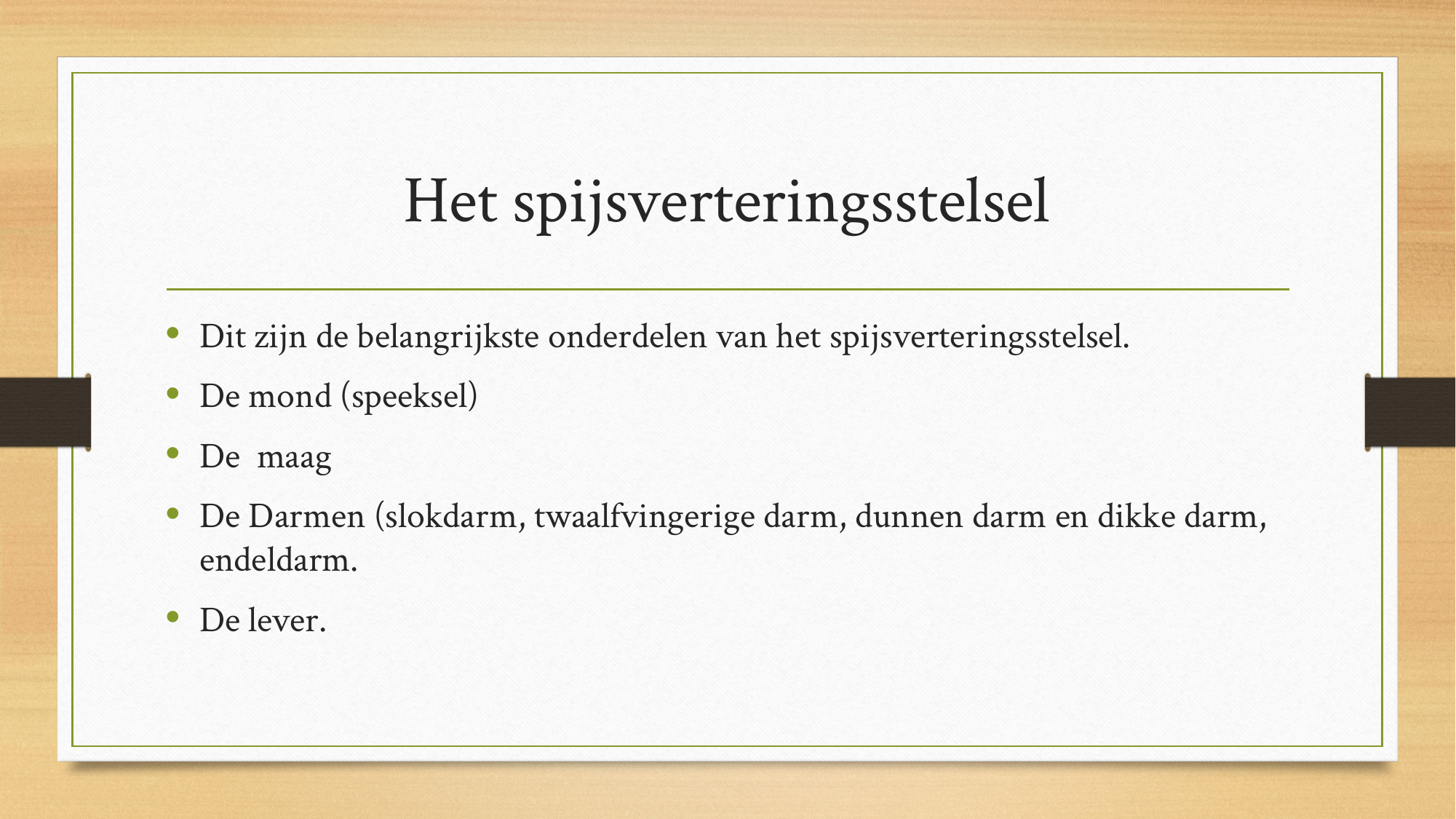

# Het spijsverteringsstelsel
Dit zijn de belangrijkste onderdelen van het spijsverteringsstelsel.
De mond (speeksel)
De  maag
De Darmen (slokdarm, twaalfvingerige darm, dunnen darm en dikke darm, endeldarm.
De lever.